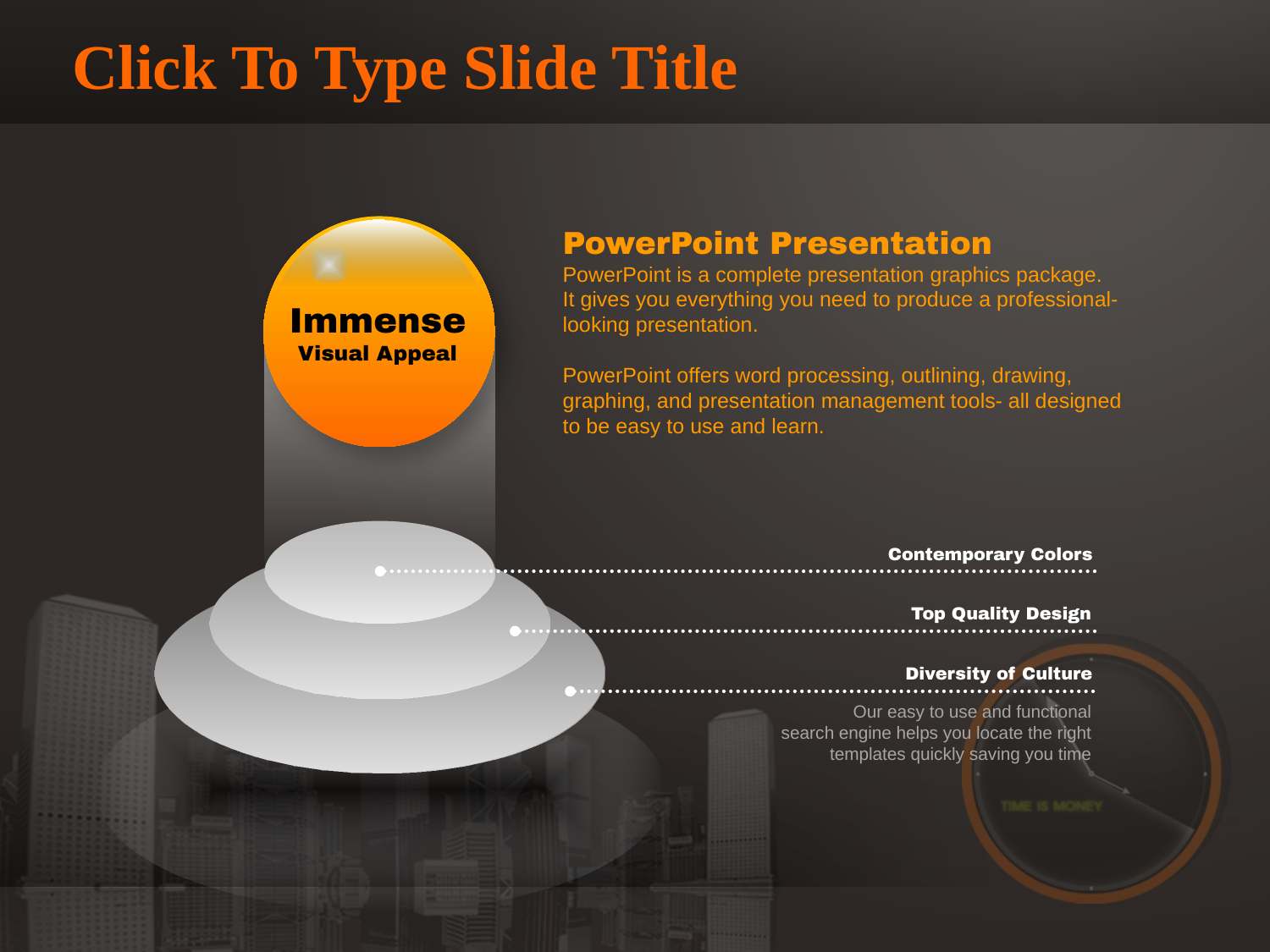

# Click To Type Slide Title

PowerPoint Presentation
PowerPoint is a complete presentation graphics package.
It gives you everything you need to produce a professional-looking presentation.

PowerPoint offers word processing, outlining, drawing, graphing, and presentation management tools- all designed to be easy to use and learn.

Immense
Visual Appeal

Contemporary Colors

Top Quality Design

Diversity of Culture

Our easy to use and functional
search engine helps you locate the right
templates quickly saving you time